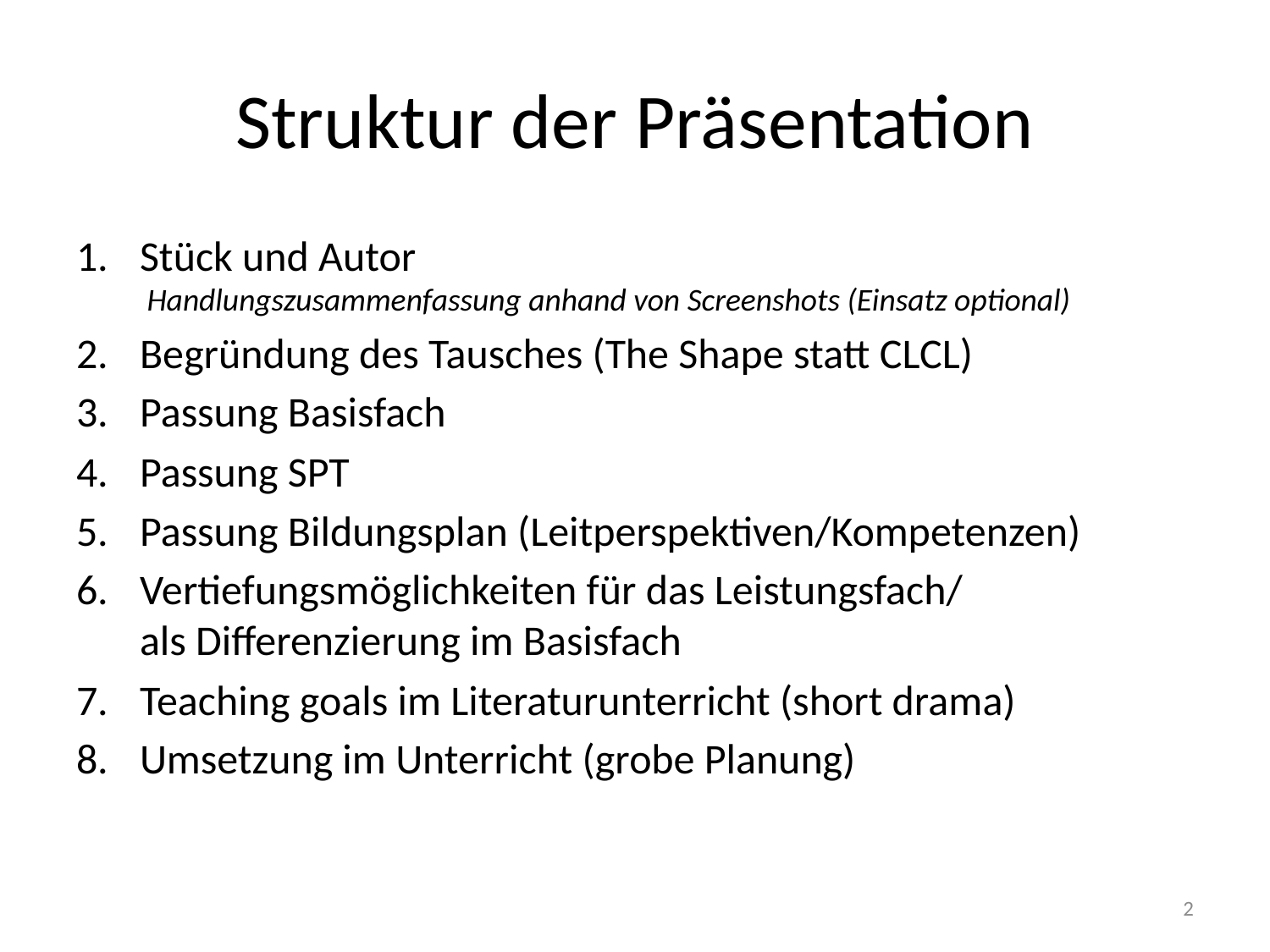

# Struktur der Präsentation
Stück und Autor
 Handlungszusammenfassung anhand von Screenshots (Einsatz optional)
Begründung des Tausches (The Shape statt CLCL)
Passung Basisfach
Passung SPT
Passung Bildungsplan (Leitperspektiven/Kompetenzen)
Vertiefungsmöglichkeiten für das Leistungsfach/
als Differenzierung im Basisfach
Teaching goals im Literaturunterricht (short drama)
Umsetzung im Unterricht (grobe Planung)

2